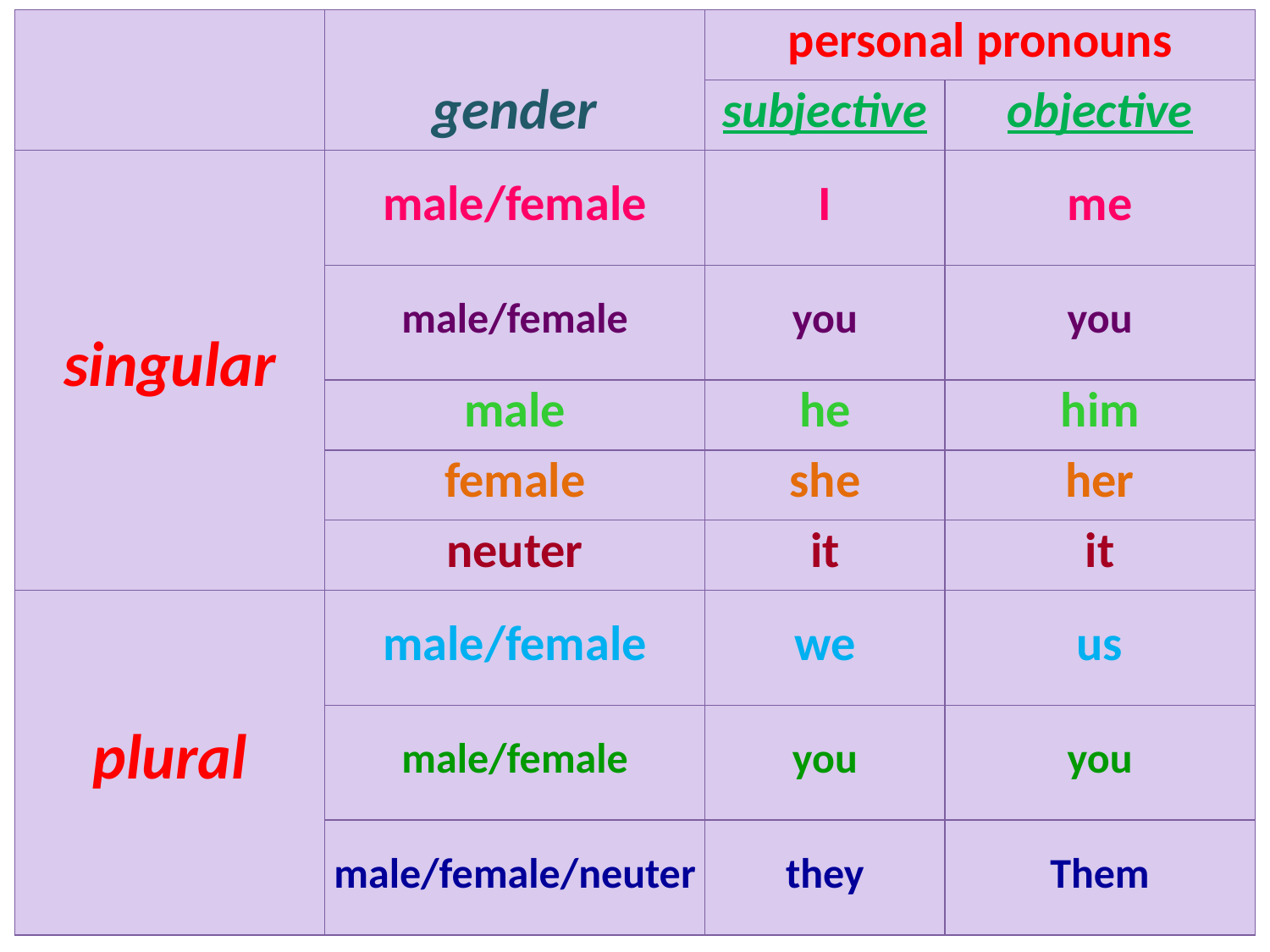

|  | gender | personal pronouns |  |
| --- | --- | --- | --- |
|  |  | subjective | objective |
| singular | male/female | I | me |
|  | male/female | you | you |
|  | male | he | him |
|  | female | she | her |
|  | neuter | it | it |
| plural | male/female | we | us |
|  | male/female | you | you |
|  | male/female/neuter | they | Them |